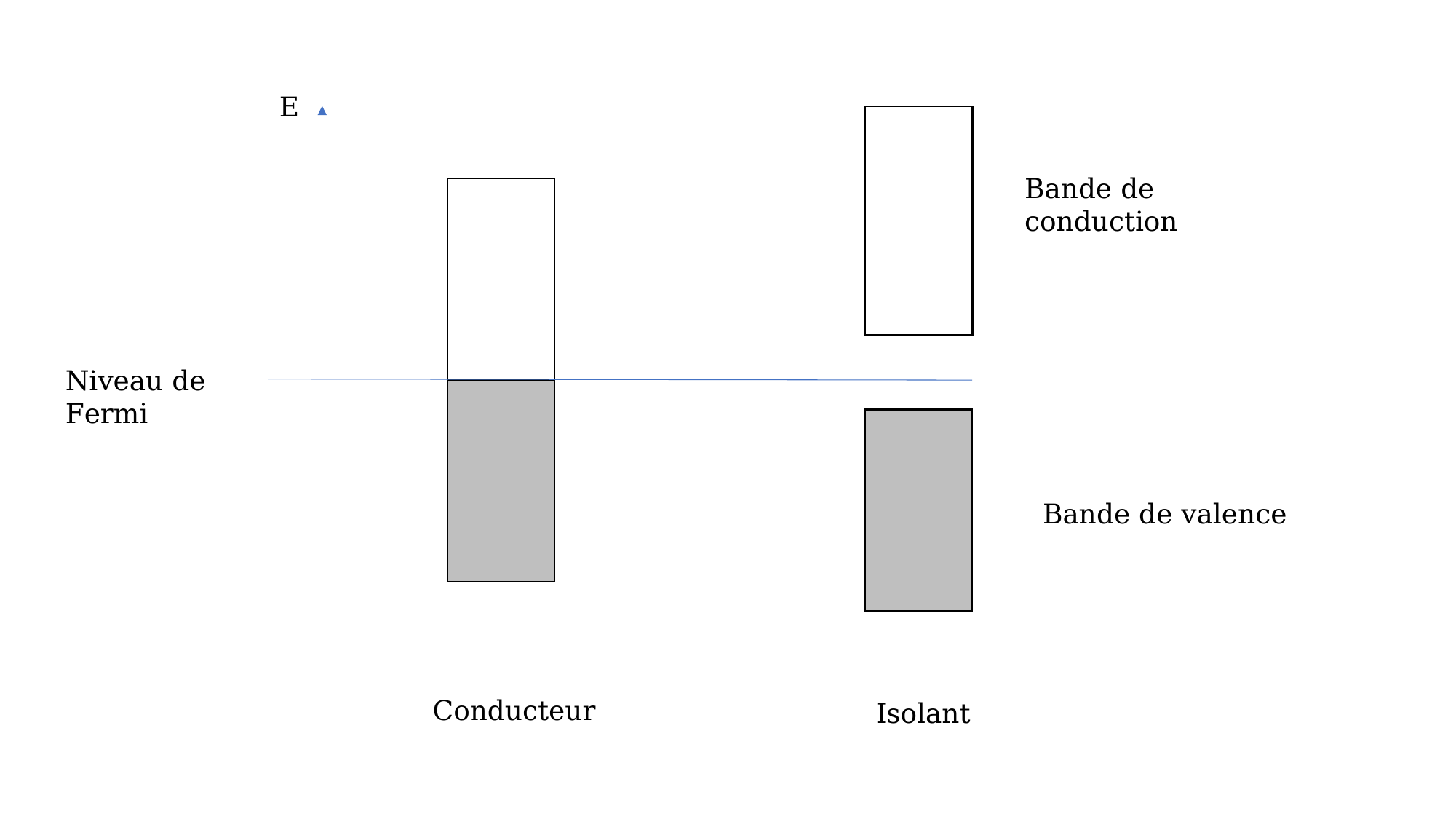

E

Bande de conduction

Niveau de Fermi

Bande de valence
Conducteur
Isolant